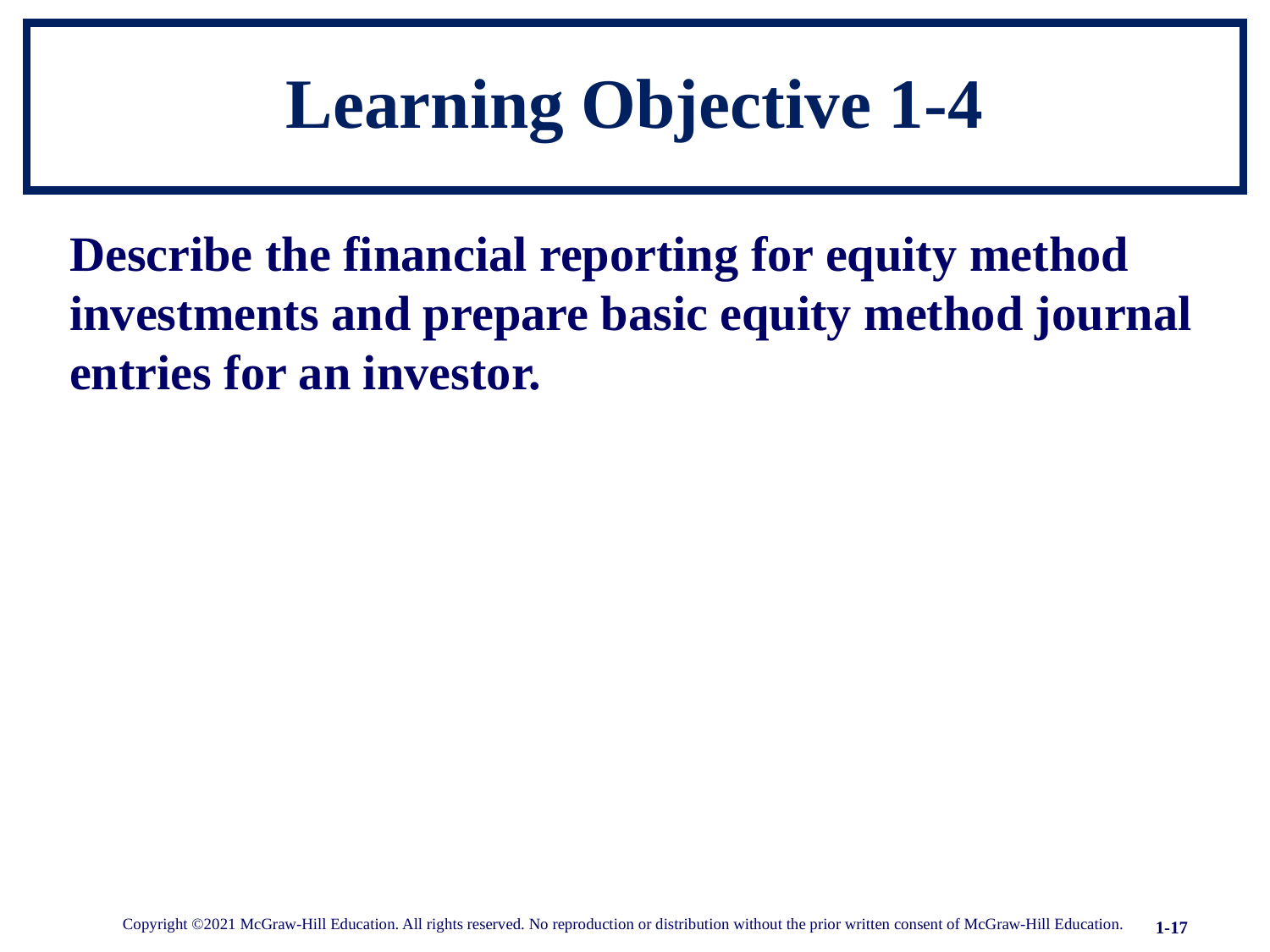

# Learning Objective 1-4
Describe the financial reporting for equity method investments and prepare basic equity method journal entries for an investor.
Copyright ©2021 McGraw-Hill Education. All rights reserved. No reproduction or distribution without the prior written consent of McGraw-Hill Education.
1-17